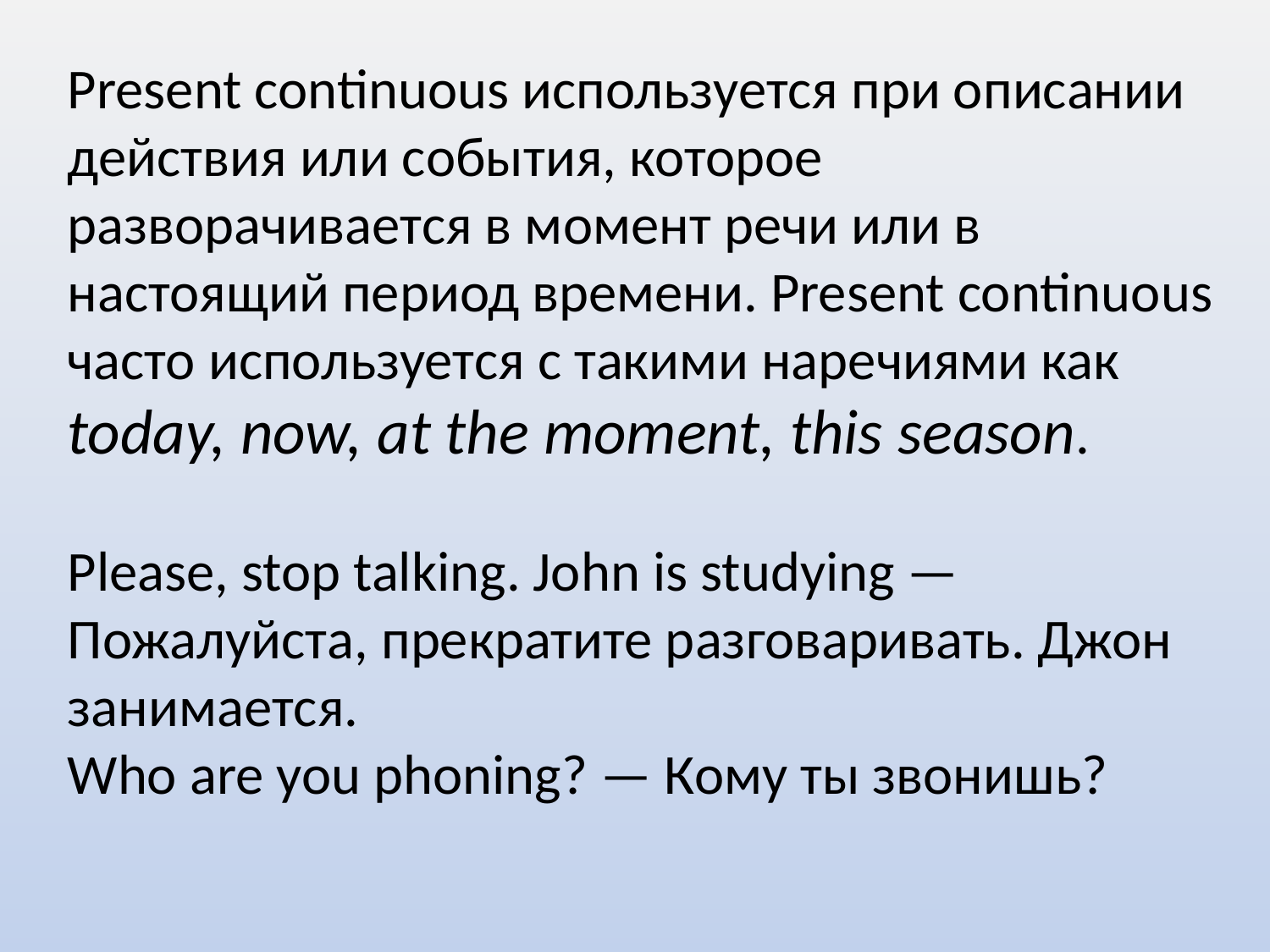

Present continuous используется при описании действия или события, которое разворачивается в момент речи или в настоящий период времени. Present continuous часто используется с такими наречиями как today, now, at the moment, this season.

Please, stop talking. John is studying — Пожалуйста, прекратите разговаривать. Джон занимается.
Who are you phoning? — Кому ты звонишь?